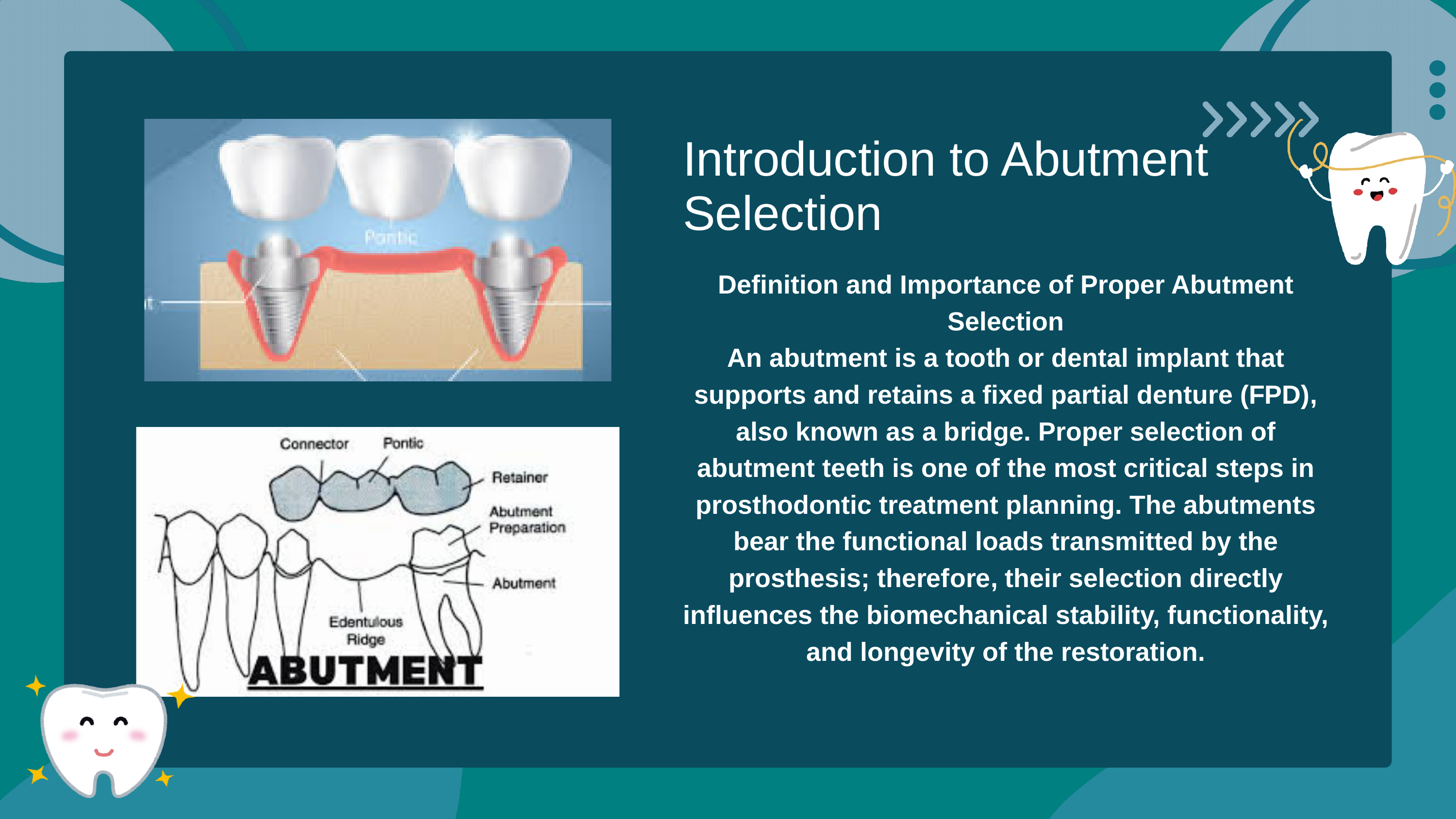

Introduction to Abutment Selection

Definition and Importance of Proper Abutment Selection
An abutment is a tooth or dental implant that supports and retains a fixed partial denture (FPD), also known as a bridge. Proper selection of abutment teeth is one of the most critical steps in prosthodontic treatment planning. The abutments bear the functional loads transmitted by the prosthesis; therefore, their selection directly influences the biomechanical stability, functionality, and longevity of the restoration.